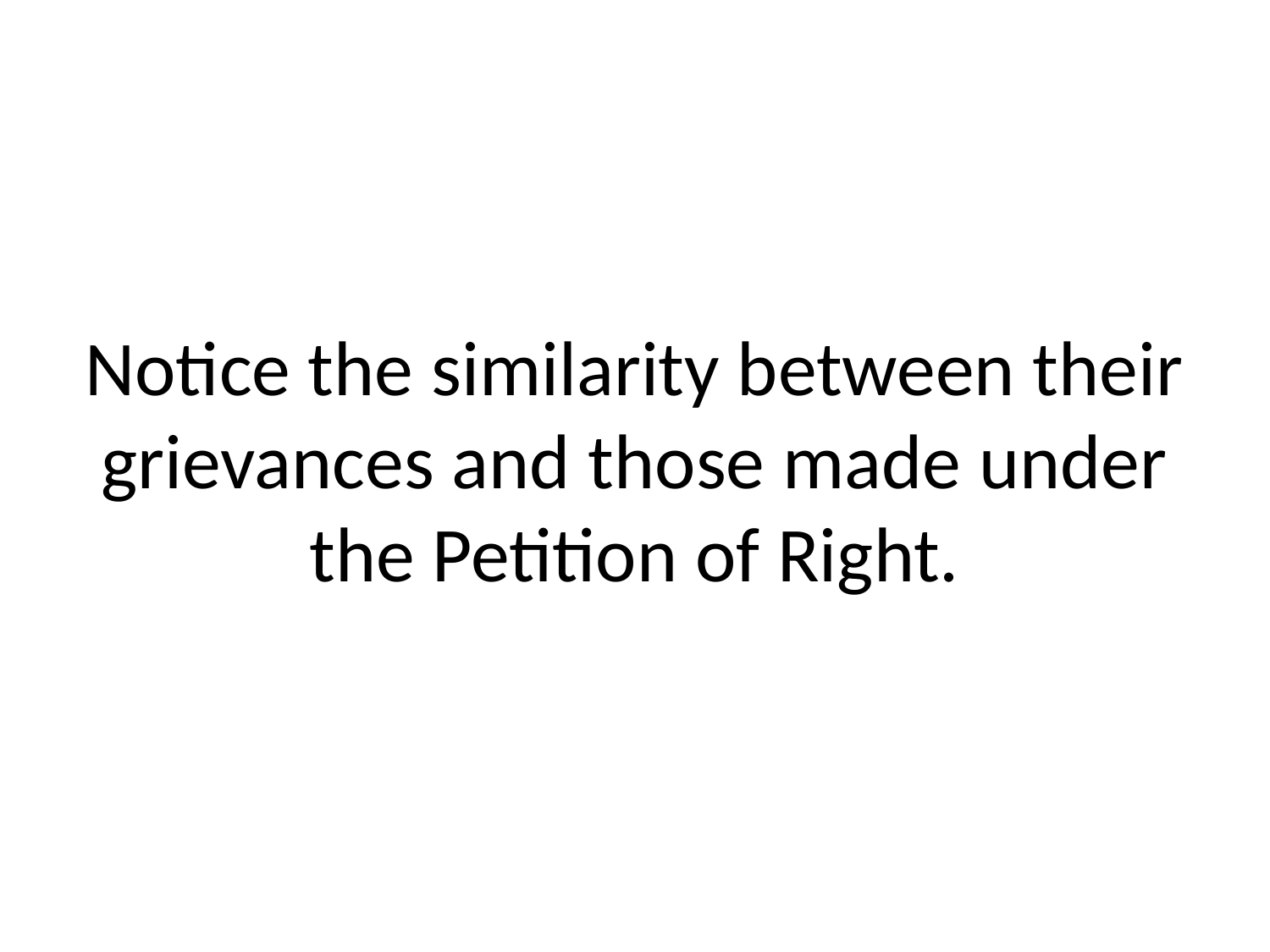

# Notice the similarity between their grievances and those made under the Petition of Right.